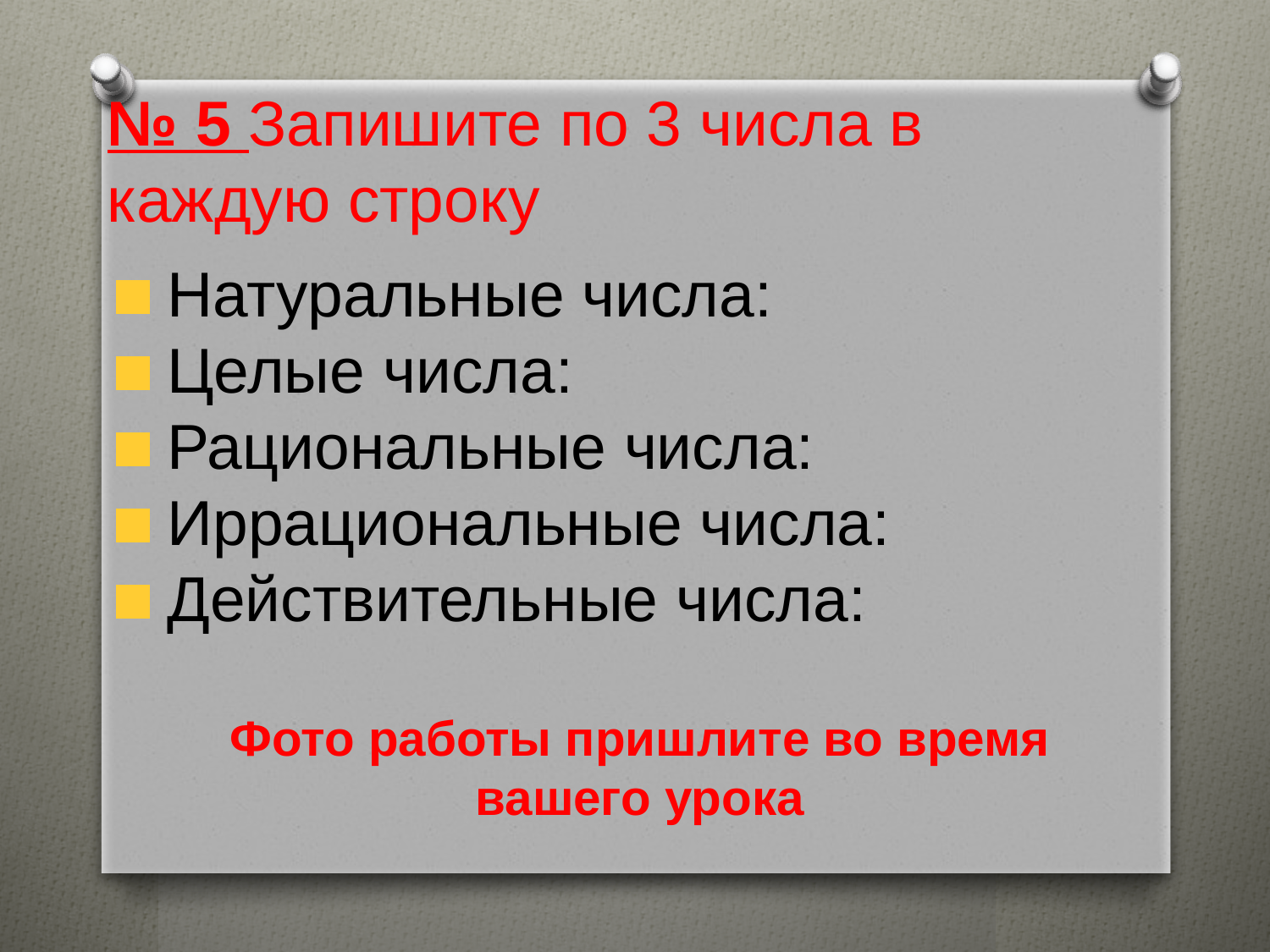

№ 5 Запишите по 3 числа в каждую строку
 Натуральные числа:
 Целые числа:
 Рациональные числа:
 Иррациональные числа:
 Действительные числа:
Фото работы пришлите во время вашего урока